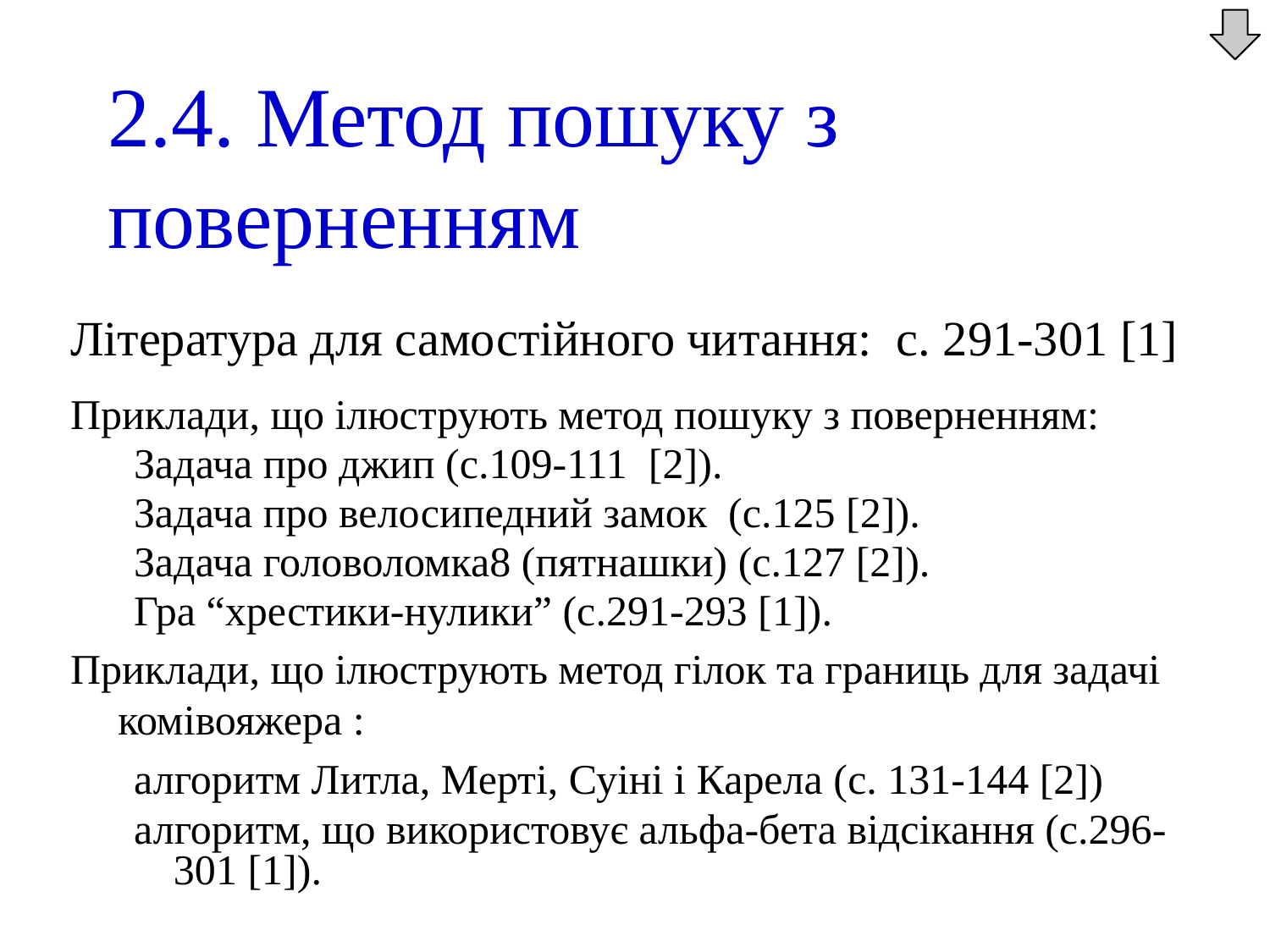

2.4. Метод пошуку з поверненням

Література для самостійного читання:  с. 291-301 [1]

Приклади, що ілюструють метод пошуку з поверненням:
Задача про джип (с.109-111  [2]).
Задача про велосипедний замок  (с.125 [2]).
Задача головоломка8 (пятнашки) (с.127 [2]).
Гра “хрестики-нулики” (с.291-293 [1]).
Приклади, що ілюструють метод гілок та границь для задачі комівояжера :
алгоритм Литла, Мерті, Суіні і Карела (с. 131-144 [2])
алгоритм, що використовує альфа-бета відсікання (с.296-301 [1]).